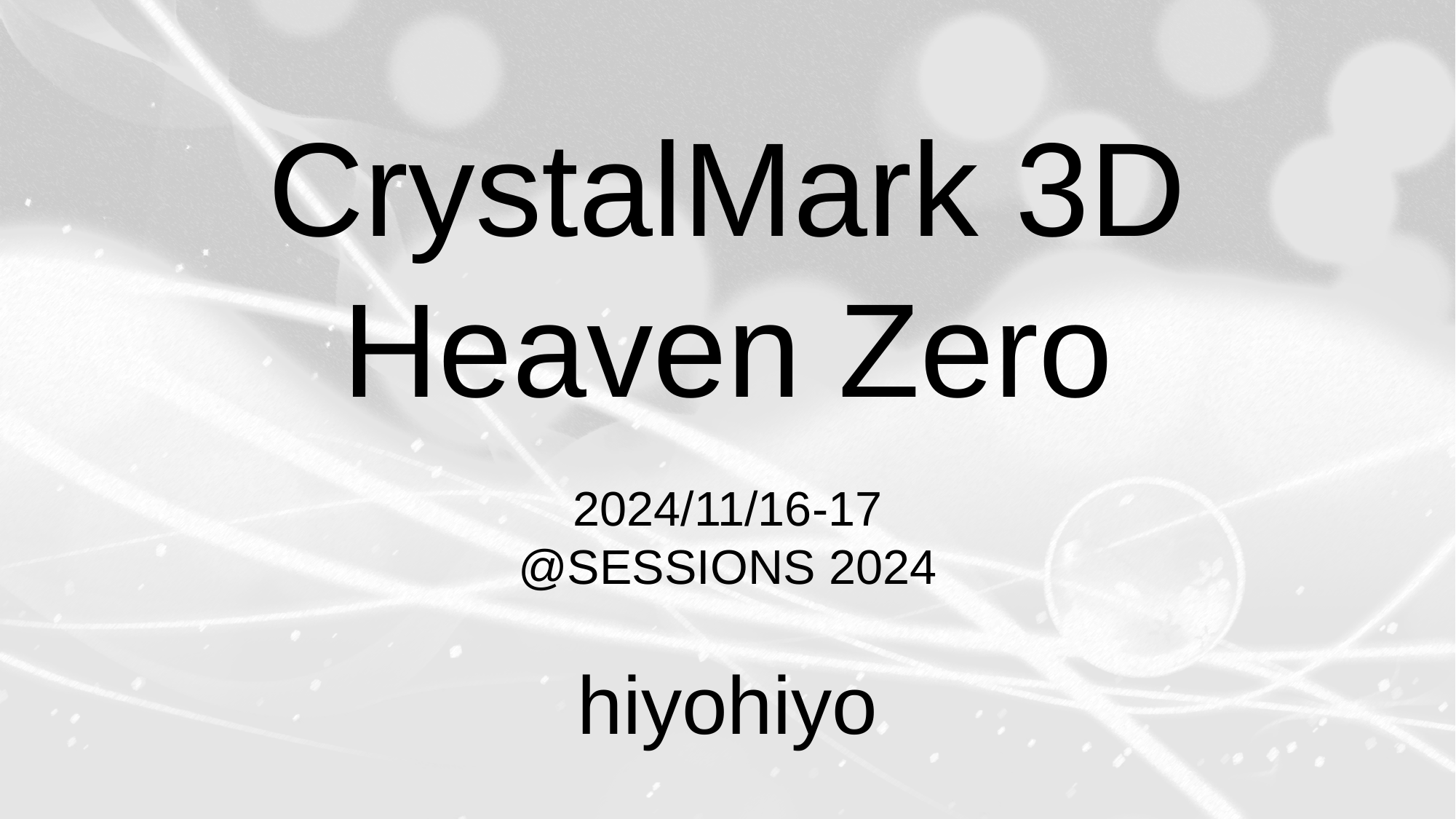

CrystalMark 3D
Heaven Zero
2024/11/16-17
@SESSIONS 2024

hiyohiyo